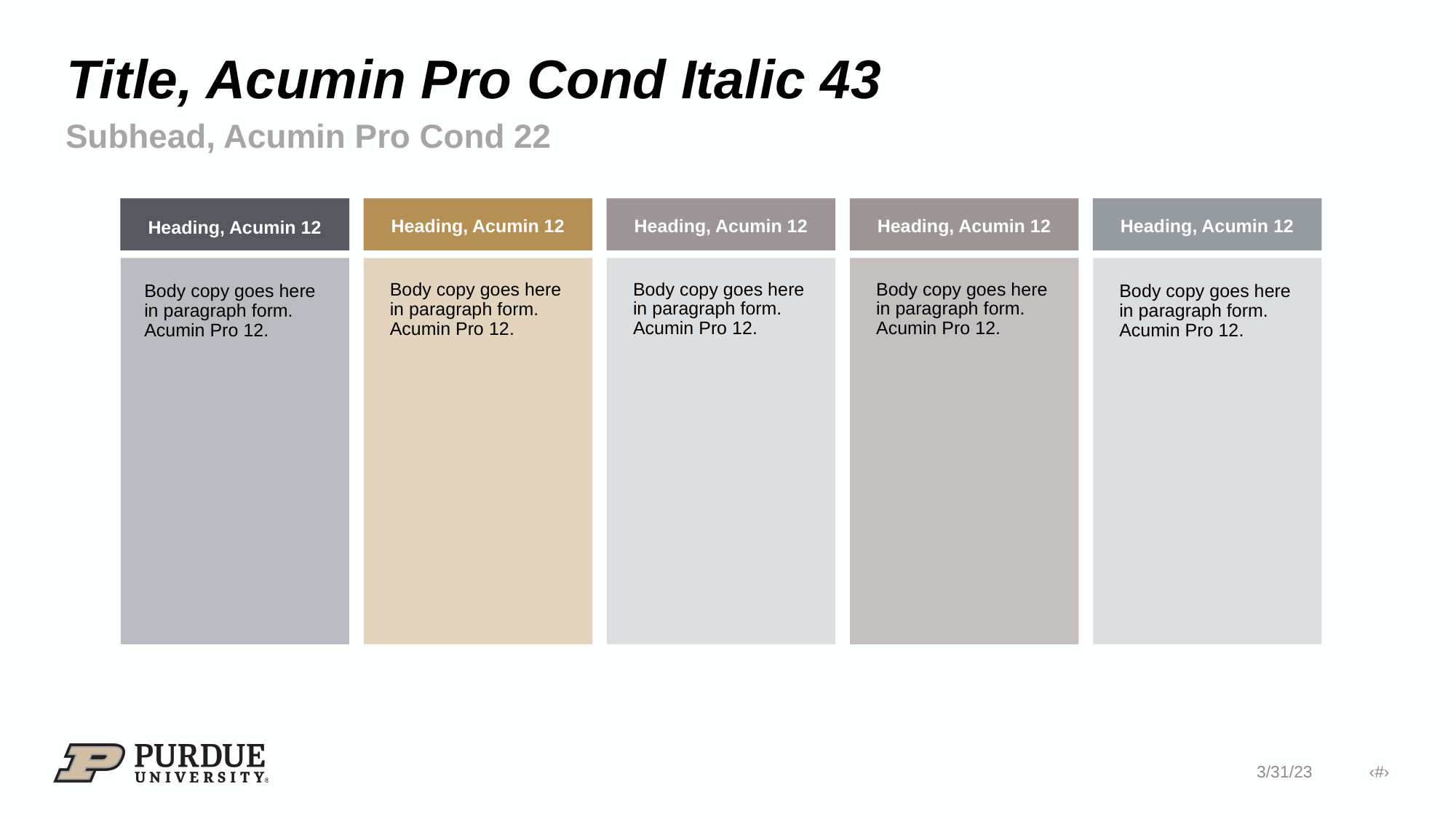

# Title, Acumin Pro Cond Italic 43
Subhead, Acumin Pro Cond 22
Heading, Acumin 12
Heading, Acumin 12
Heading, Acumin 12
Heading, Acumin 12
Heading, Acumin 12
Body copy goes here in paragraph form. Acumin Pro 12.
Body copy goes here in paragraph form. Acumin Pro 12.
Body copy goes here in paragraph form. Acumin Pro 12.
Body copy goes here in paragraph form. Acumin Pro 12.
Body copy goes here in paragraph form. Acumin Pro 12.
3/31/23            ‹#›